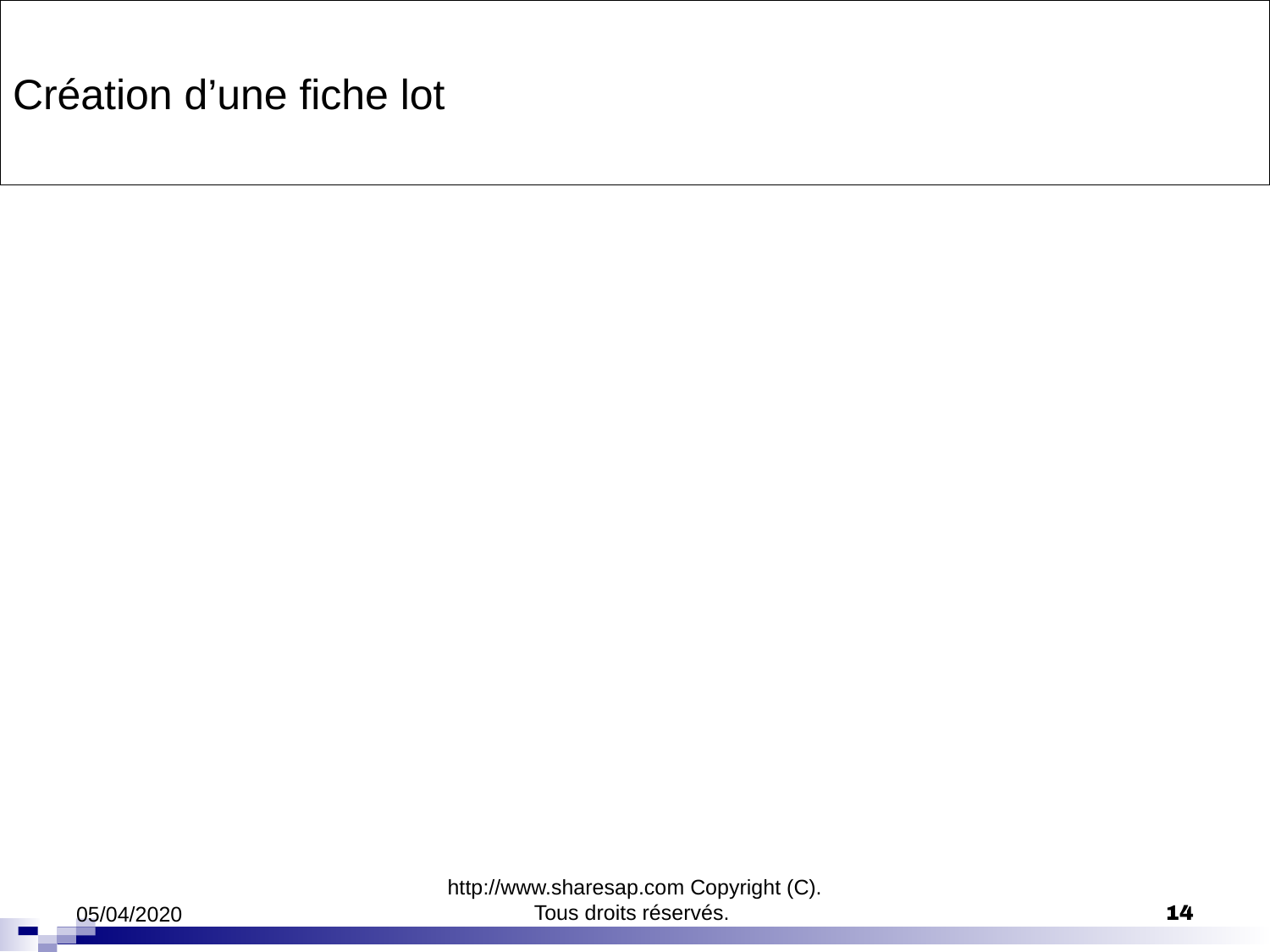

# Création d’une fiche lot
05/04/2020
http://www.sharesap.com Copyright (C). Tous droits réservés.
14